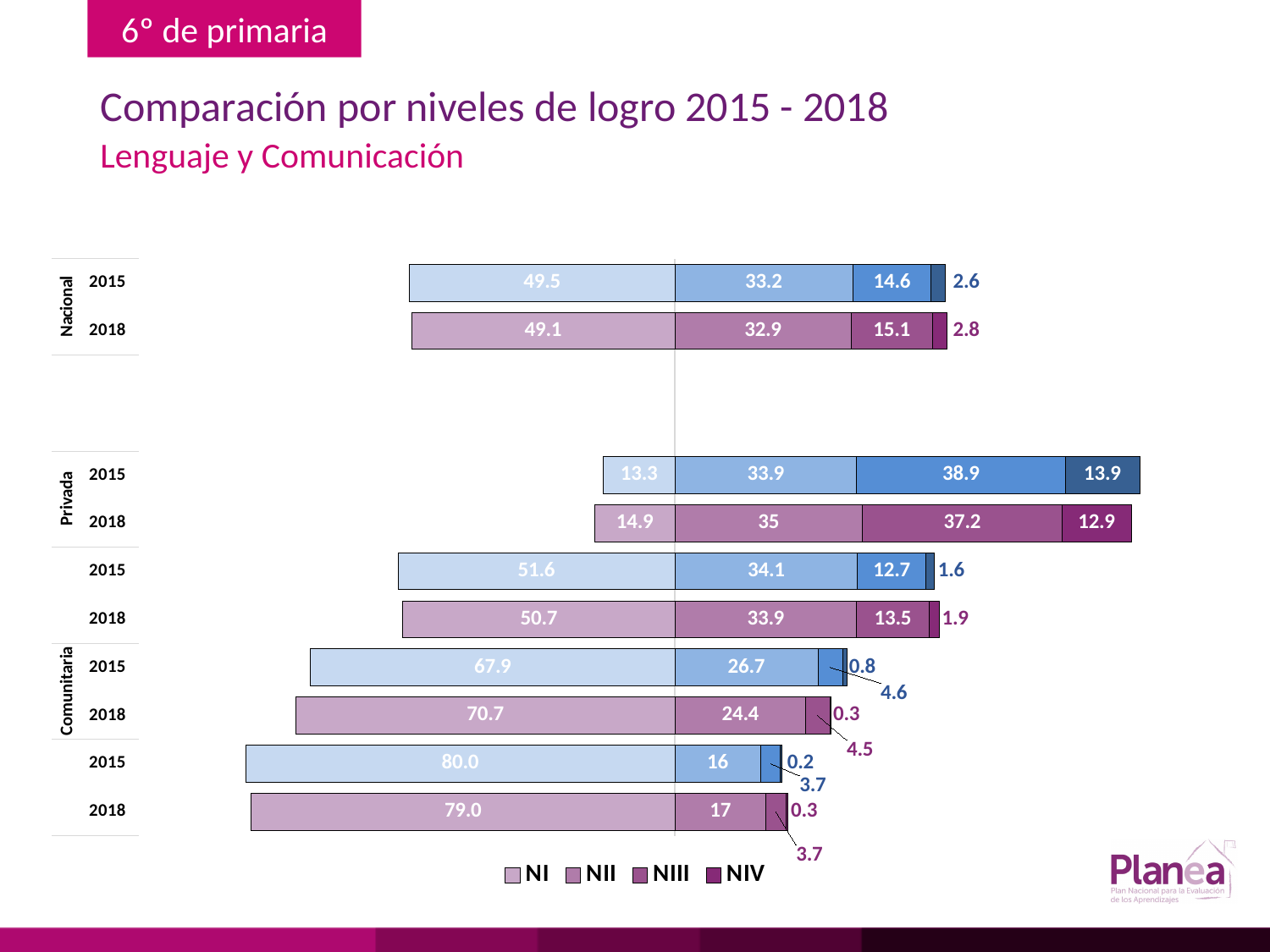

# Comparación por niveles de logro 2015 - 2018
Lenguaje y Comunicación

### Chart

| Category | NI | NII | NIII | NIV |
|---|---|---|---|---|
| 2018 | -79.0 | 17.0 | 3.7 | 0.3 |
| 2015 | -80.0 | 16.0 | 3.7 | 0.2 |
| 2018 | -70.7 | 24.4 | 4.5 | 0.3 |
| 2015 | -67.9 | 26.7 | 4.6 | 0.8 |
| 2018 | -50.7 | 33.9 | 13.5 | 1.9 |
| 2015 | -51.6 | 34.1 | 12.7 | 1.6 |
| 2018 | -14.9 | 35.0 | 37.2 | 12.9 |
| 2015 | -13.3 | 33.9 | 38.9 | 13.9 |
|  | None | None | None | None |
|  | None | None | None | None |
| 2018 | -49.1 | 32.9 | 15.1 | 2.8 |
| 2015 | -49.5 | 33.2 | 14.6 | 2.6 |